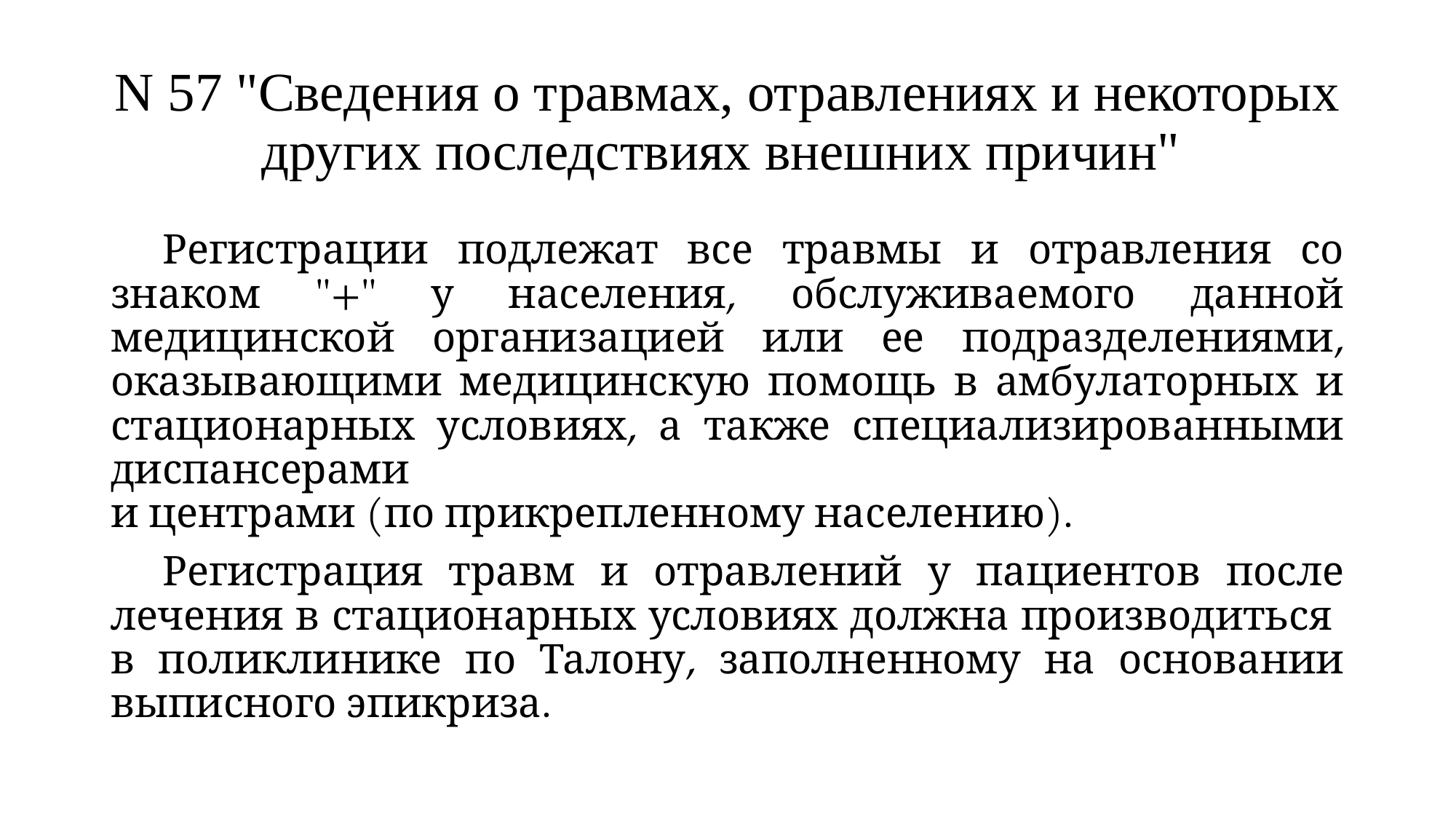

# N 57 "Сведения о травмах, отравлениях и некоторых других последствиях внешних причин"
Регистрации подлежат все травмы и отравления со знаком "+" у населения, обслуживаемого данной медицинской организацией или ее подразделениями, оказывающими медицинскую помощь в амбулаторных и стационарных условиях, а также специализированными диспансерами
и центрами (по прикрепленному населению).
Регистрация травм и отравлений у пациентов после лечения в стационарных условиях должна производиться
в поликлинике по Талону, заполненному на основании выписного эпикриза.